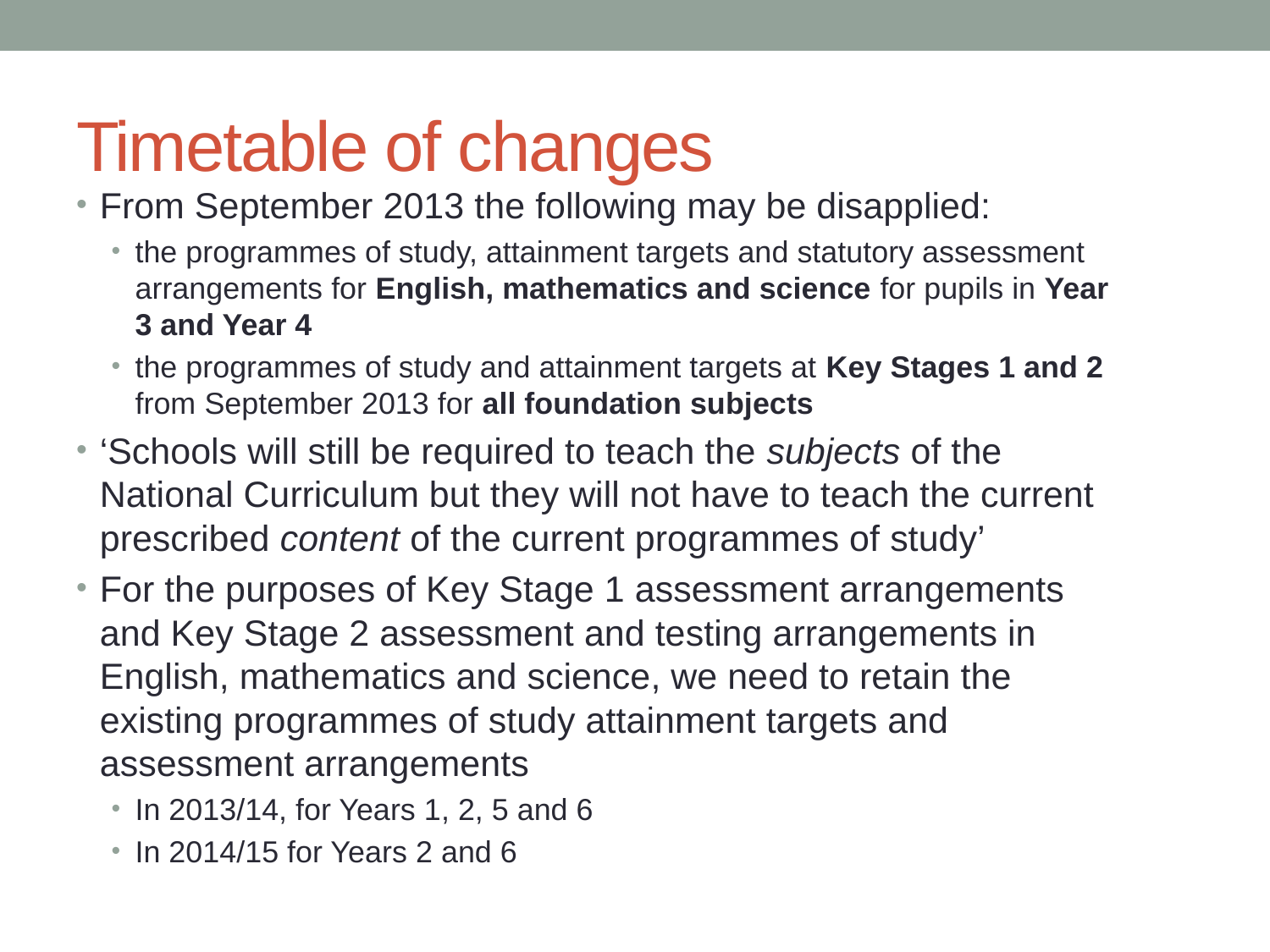

# Timetable of changes
From September 2013 the following may be disapplied:
the programmes of study, attainment targets and statutory assessment arrangements for English, mathematics and science for pupils in Year 3 and Year 4
the programmes of study and attainment targets at Key Stages 1 and 2 from September 2013 for all foundation subjects
‘Schools will still be required to teach the subjects of the National Curriculum but they will not have to teach the current prescribed content of the current programmes of study’
For the purposes of Key Stage 1 assessment arrangements and Key Stage 2 assessment and testing arrangements in English, mathematics and science, we need to retain the existing programmes of study attainment targets and assessment arrangements
In 2013/14, for Years 1, 2, 5 and 6
In 2014/15 for Years 2 and 6